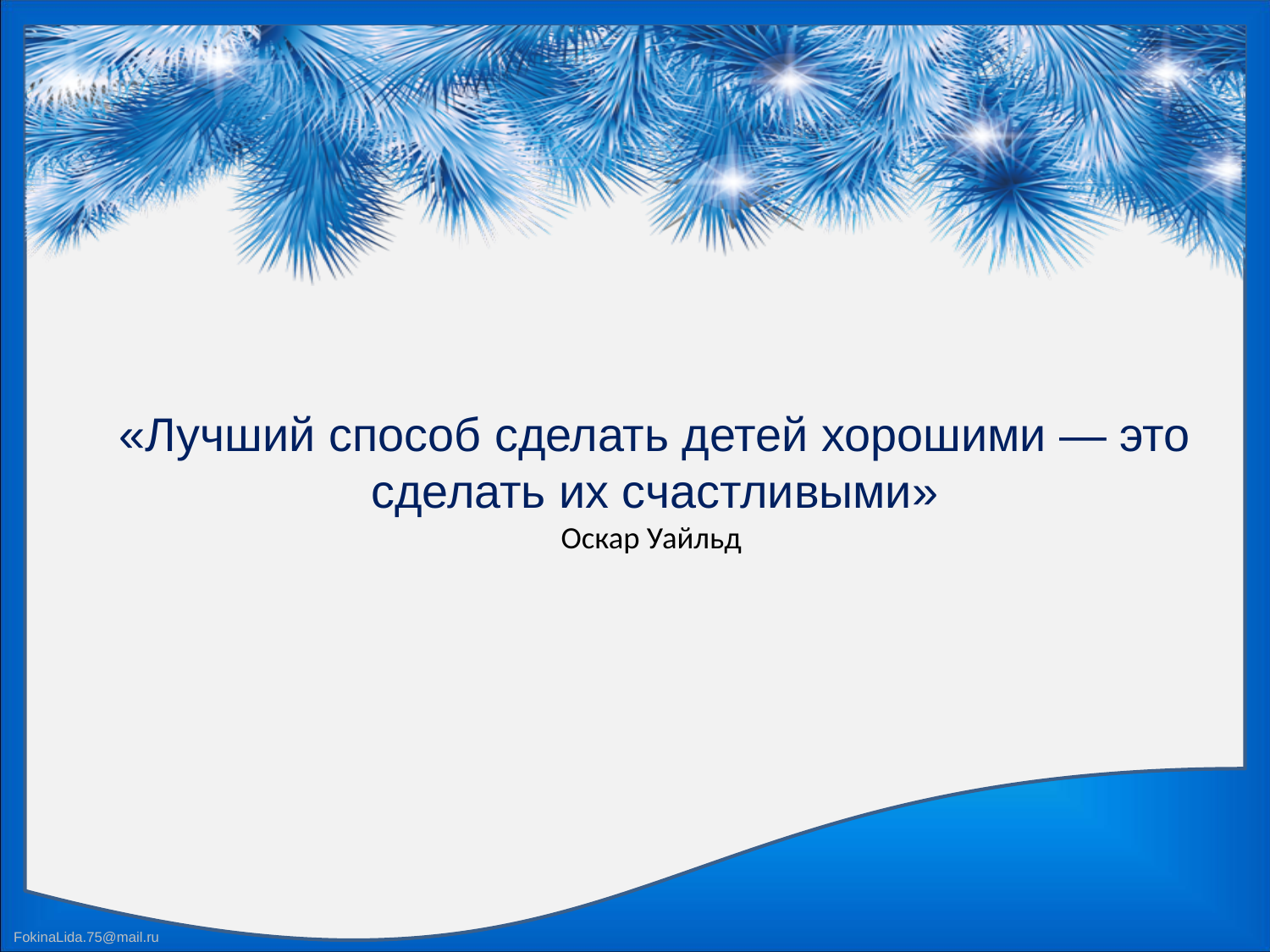

# «Лучший способ сделать детей хорошими — это сделать их счастливыми» Оскар Уайльд